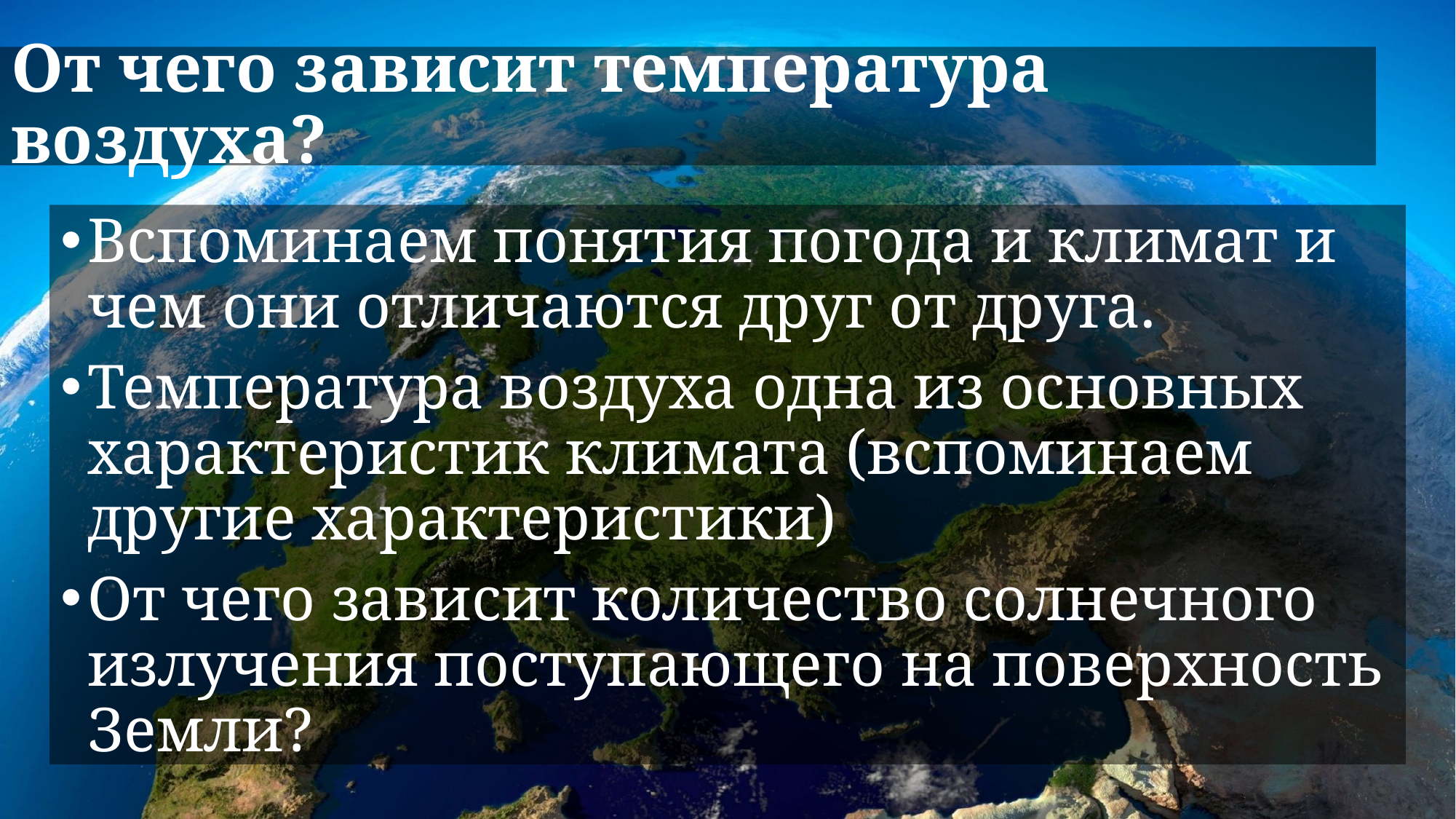

# От чего зависит температура воздуха?
Вспоминаем понятия погода и климат и чем они отличаются друг от друга.
Температура воздуха одна из основных характеристик климата (вспоминаем другие характеристики)
От чего зависит количество солнечного излучения поступающего на поверхность Земли?